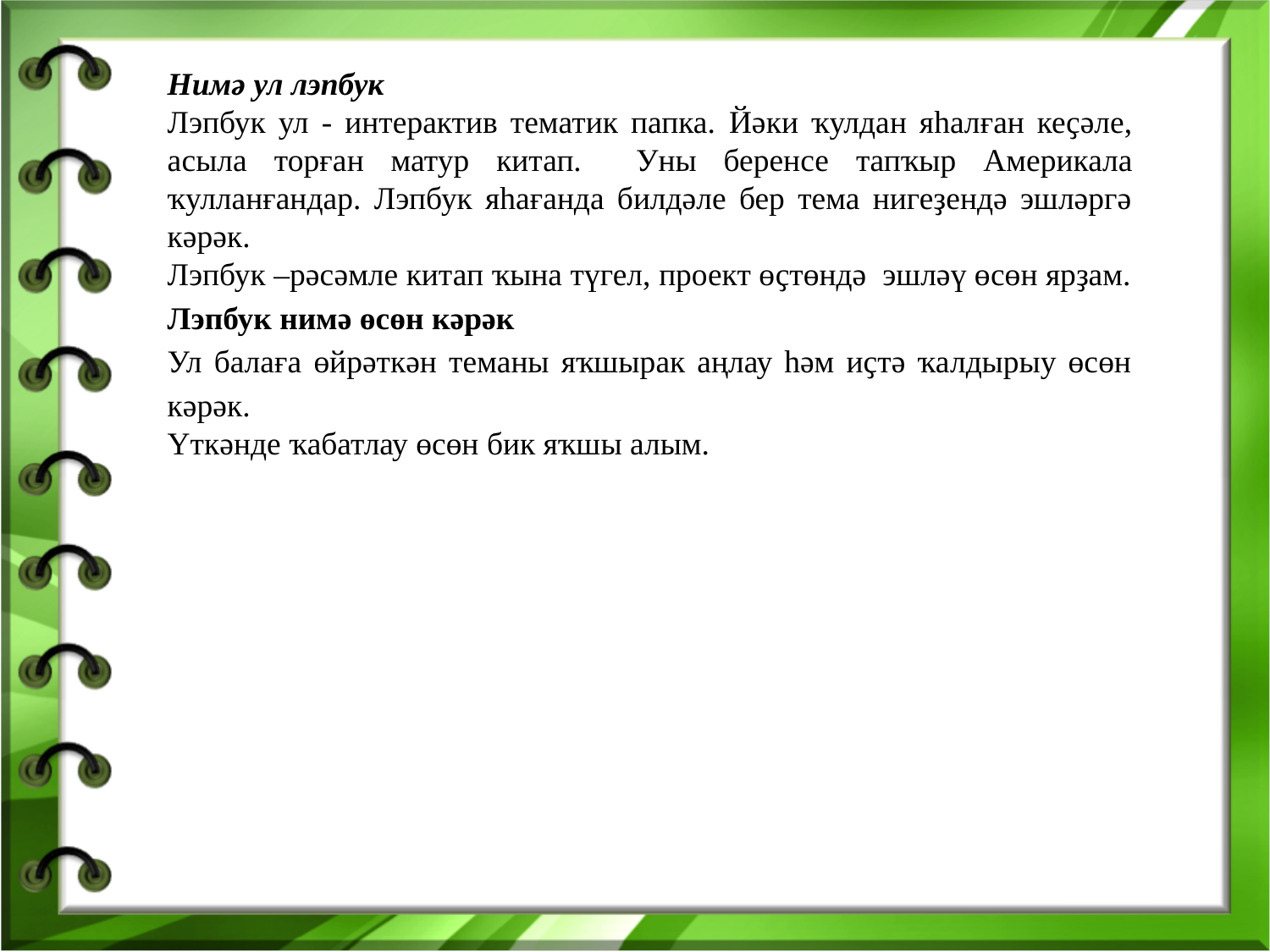

Нимә ул лэпбук
Лэпбук ул - интерактив тематик папка. Йәки ҡулдан яһалған кеҫәле, асыла торған матур китап.  Уны беренсе тапҡыр Америкала ҡулланғандар. Лэпбук яһағанда билдәле бер тема нигеҙендә эшләргә кәрәк.
Лэпбук –рәсәмле китап ҡына түгел, проект өҫтөндә  эшләү өсөн ярҙам.
Лэпбук нимә өсөн кәрәк
Ул балаға өйрәткән теманы яҡшырак аңлау һәм иҫтә ҡалдырыу өсөн кәрәк.
Үткәнде ҡабатлау өсөн бик яҡшы алым.